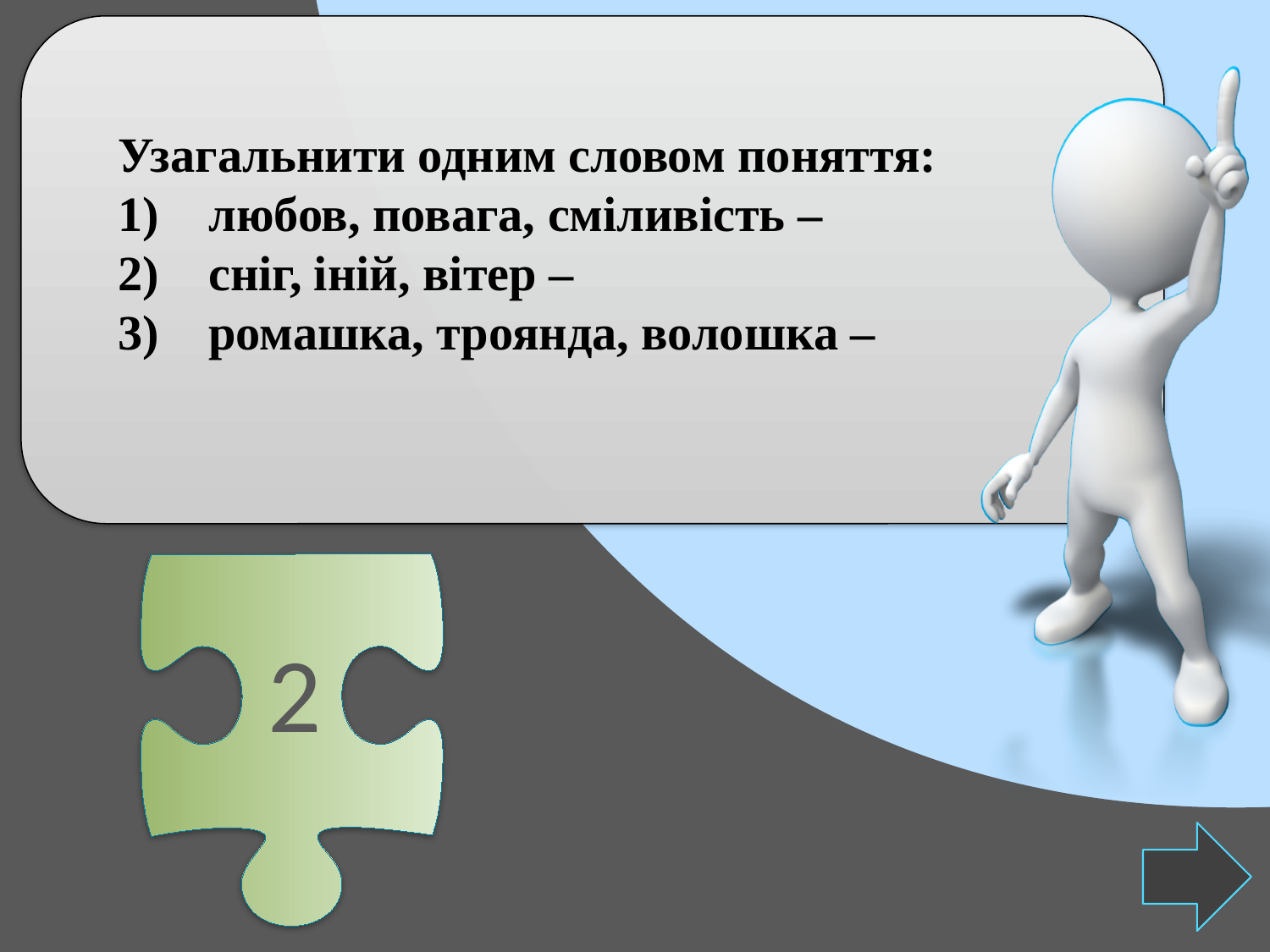

Узагальнити одним словом поняття:
1)    любов, повага, сміливість –
2)    сніг, іній, вітер –
3)    ромашка, троянда, волошка –
2